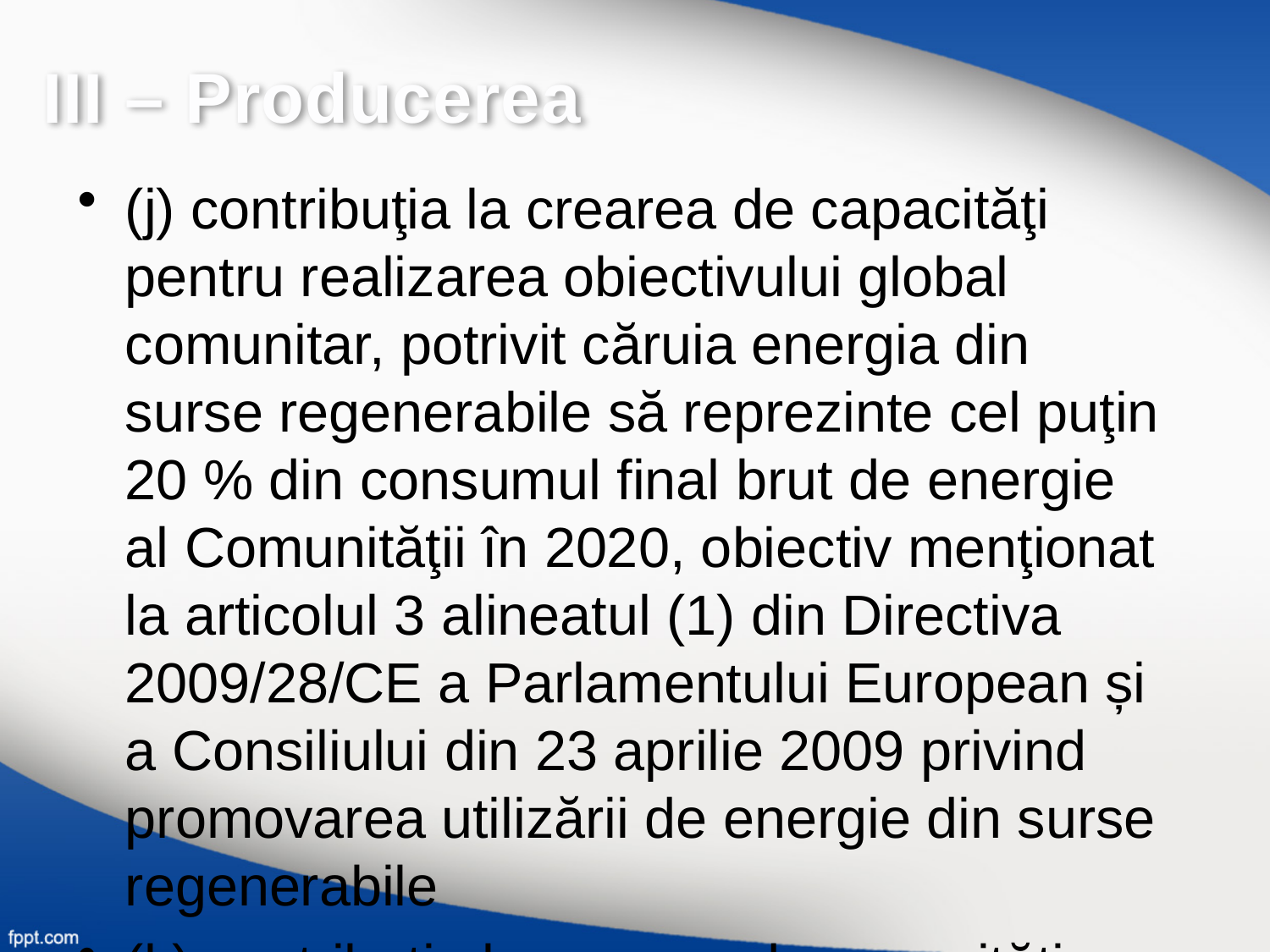

III – Producerea
(j) contribuţia la crearea de capacităţi pentru realizarea obiectivului global comunitar, potrivit căruia energia din surse regenerabile să reprezinte cel puţin 20 % din consumul final brut de energie al Comunităţii în 2020, obiectiv menţionat la articolul 3 alineatul (1) din Directiva 2009/28/CE a Parlamentului European și a Consiliului din 23 aprilie 2009 privind promovarea utilizării de energie din surse regenerabile
(k) contribuţia la crearea de capacităţi pentru reducerea emisiilor.